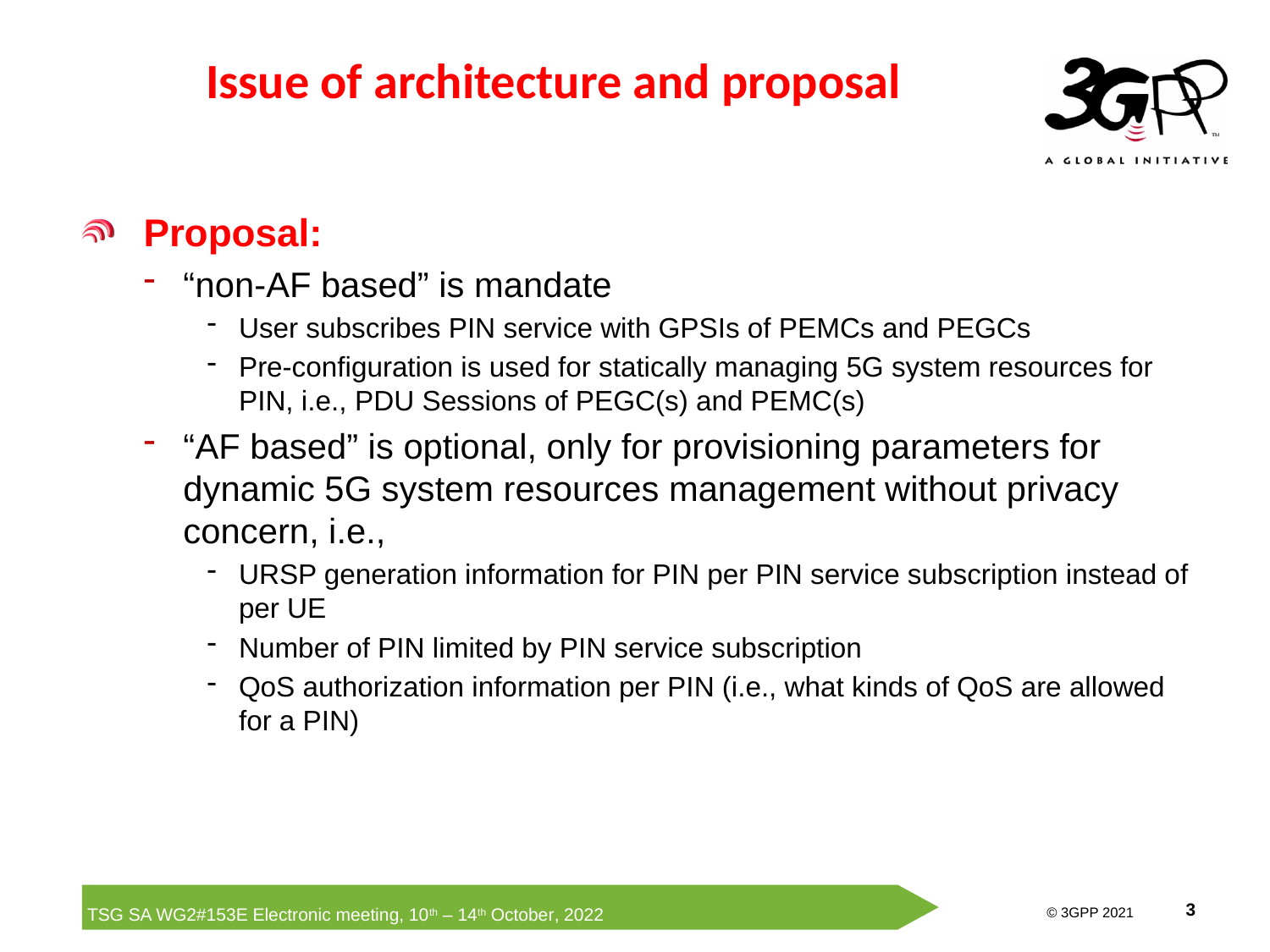

Issue of architecture and proposal
Proposal:
“non-AF based” is mandate
User subscribes PIN service with GPSIs of PEMCs and PEGCs
Pre-configuration is used for statically managing 5G system resources for PIN, i.e., PDU Sessions of PEGC(s) and PEMC(s)
“AF based” is optional, only for provisioning parameters for dynamic 5G system resources management without privacy concern, i.e.,
URSP generation information for PIN per PIN service subscription instead of per UE
Number of PIN limited by PIN service subscription
QoS authorization information per PIN (i.e., what kinds of QoS are allowed for a PIN)